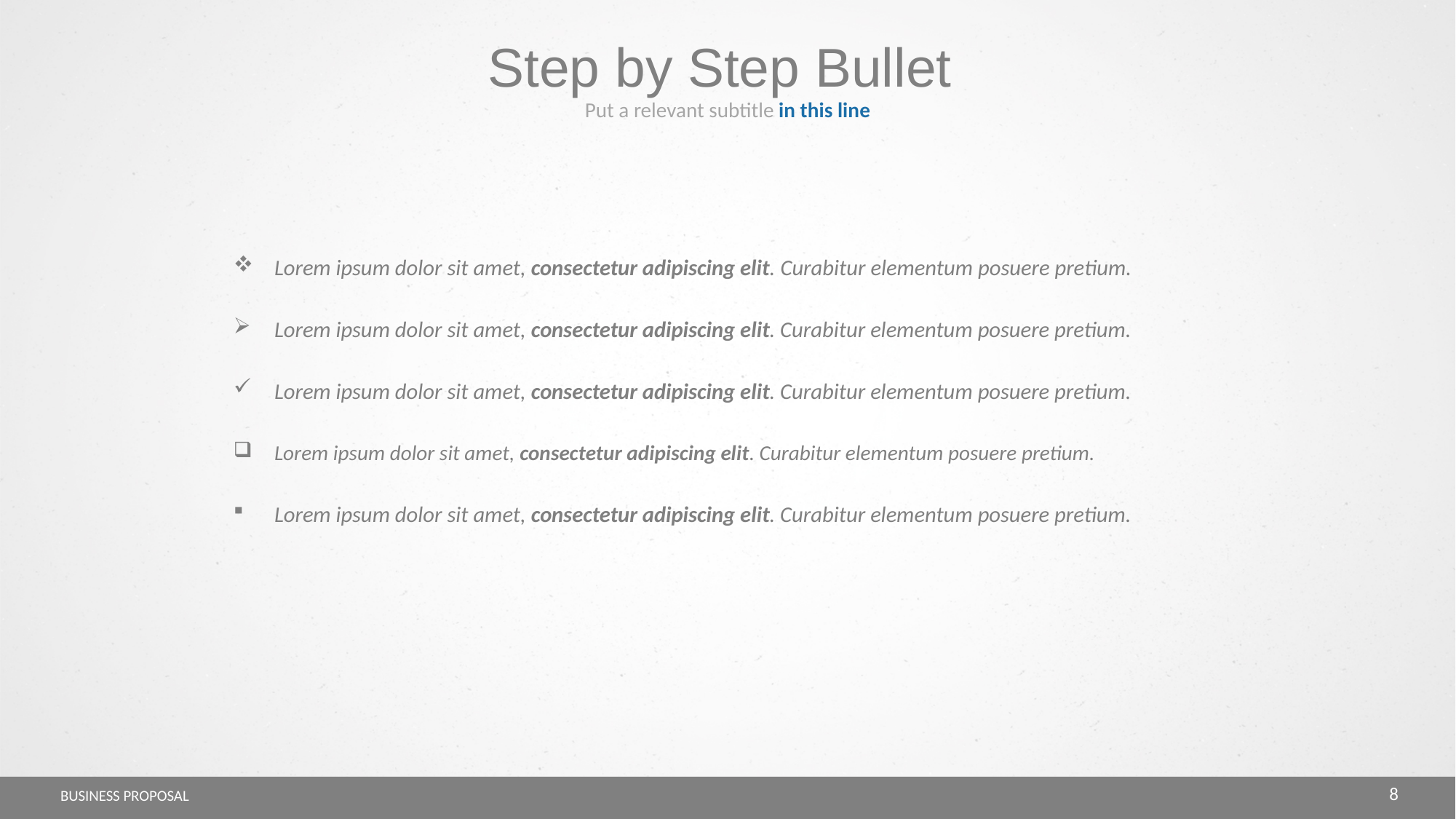

Step by Step Bullet
Put a relevant subtitle in this line
Lorem ipsum dolor sit amet, consectetur adipiscing elit. Curabitur elementum posuere pretium.

Lorem ipsum dolor sit amet, consectetur adipiscing elit. Curabitur elementum posuere pretium.

Lorem ipsum dolor sit amet, consectetur adipiscing elit. Curabitur elementum posuere pretium.

Lorem ipsum dolor sit amet, consectetur adipiscing elit. Curabitur elementum posuere pretium.

Lorem ipsum dolor sit amet, consectetur adipiscing elit. Curabitur elementum posuere pretium.

8
BUSINESS PROPOSAL